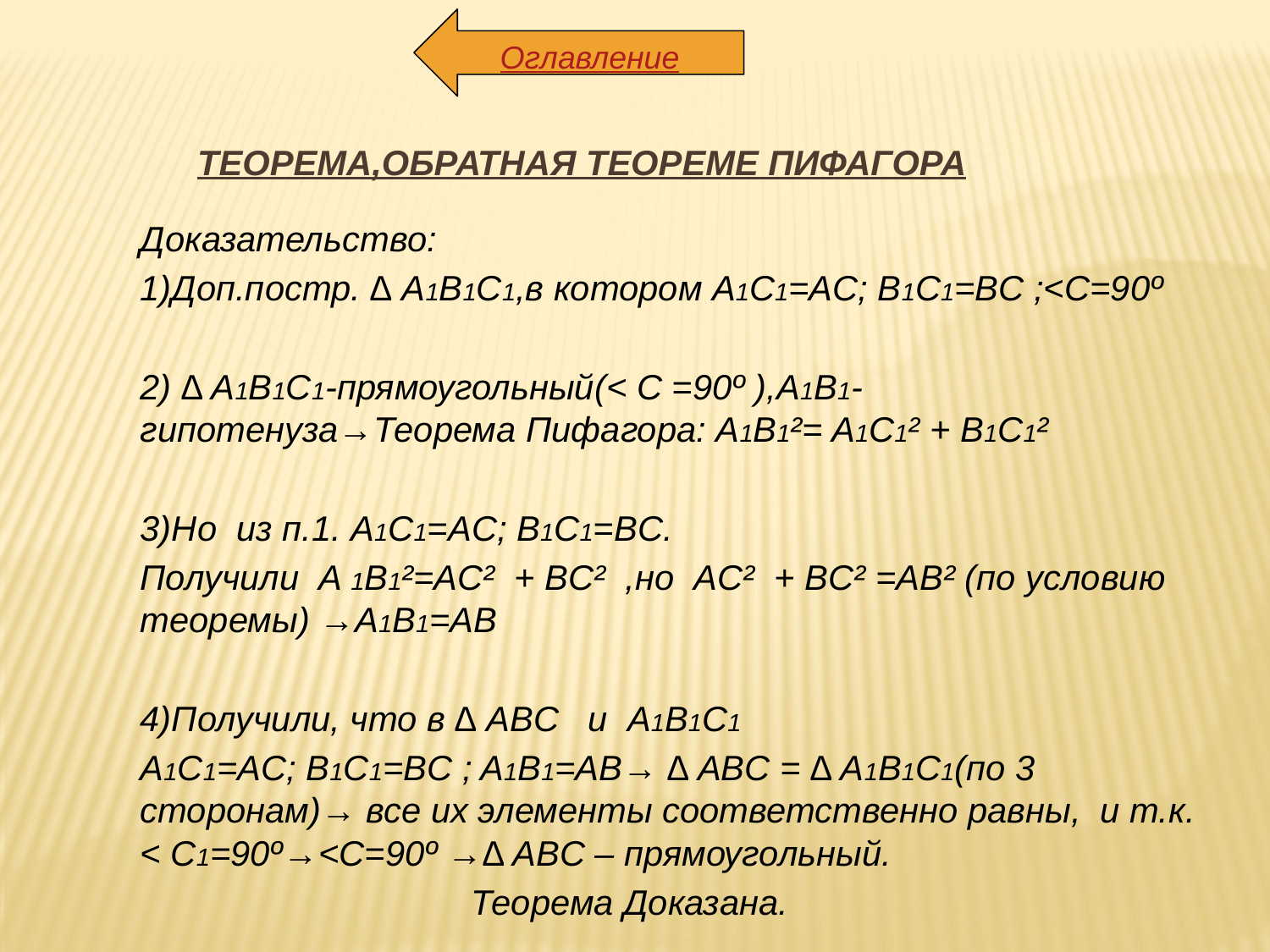

Оглавление
# ТЕОРЕМА,ОБРАТНАЯ ТЕОРЕМЕ ПИФАГОРА
Доказательство:
1)Доп.постр. ∆ A1B1C1,в котором A1C1=AC; B1C1=BC ;<C=90º

2) ∆ A1B1C1-прямоугольный(< C =90º ),A1B1-гипотенуза→Теорема Пифагора: A1B1²= A1C1² + B1C1²

3)Но  из п.1. A1C1=AC; B1C1=BC.
Получили  A 1B1²=AC²  + BC²  ,но  AC²  + BC² =AB² (по условию теоремы) →A1B1=AB

4)Получили, что в ∆ ABC   и  A1B1C1
A1C1=AC; B1C1=BC ; A1B1=AB→ ∆ ABC = ∆ A1B1C1(по 3 сторонам)→ все их элементы соответственно равны,  и т.к. < C1=90º→<C=90º →∆ ABC – прямоугольный.
                                  Теорема Доказана.